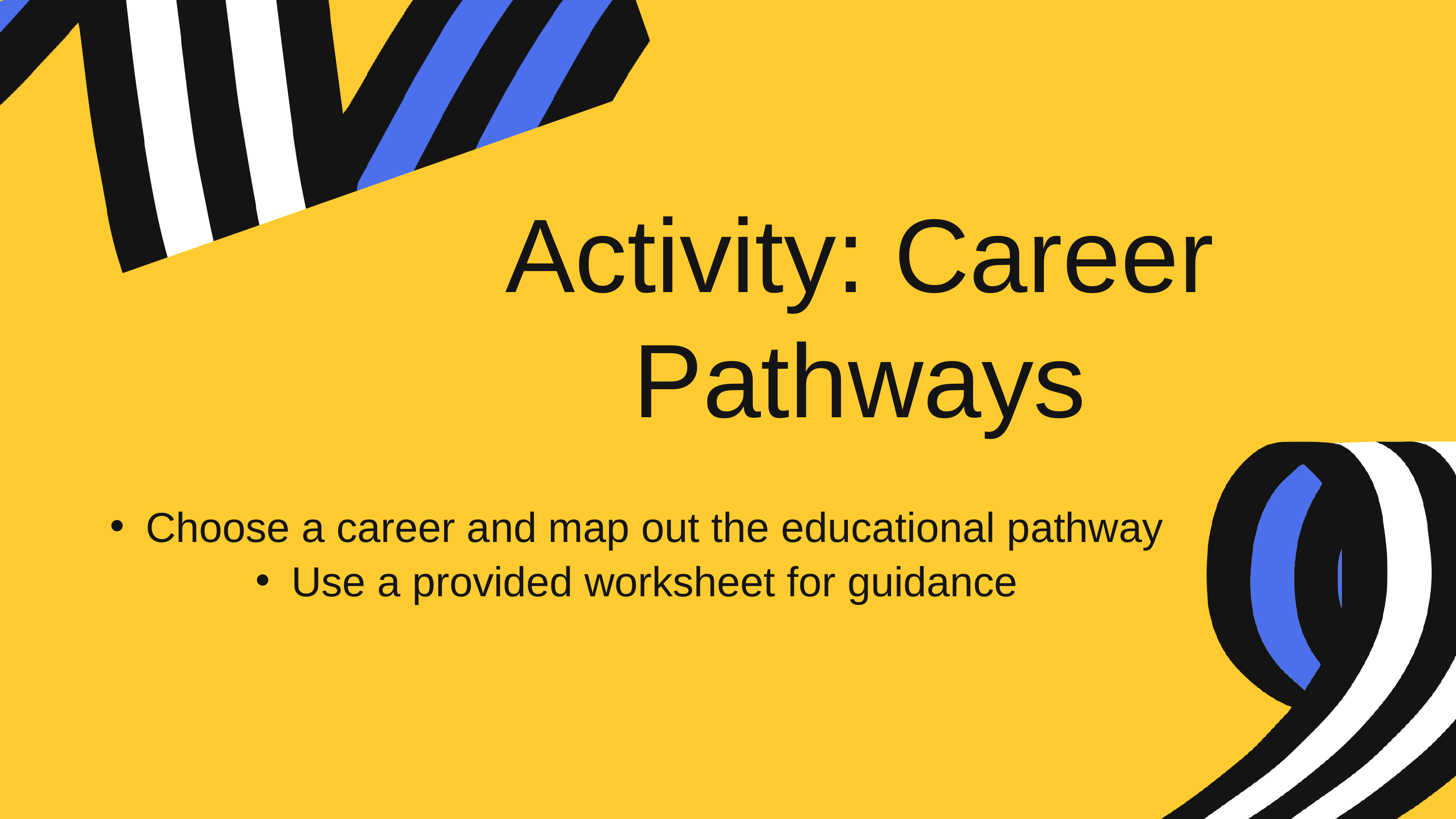

Activity: Career Pathways

Choose a career and map out the educational pathway
Use a provided worksheet for guidance